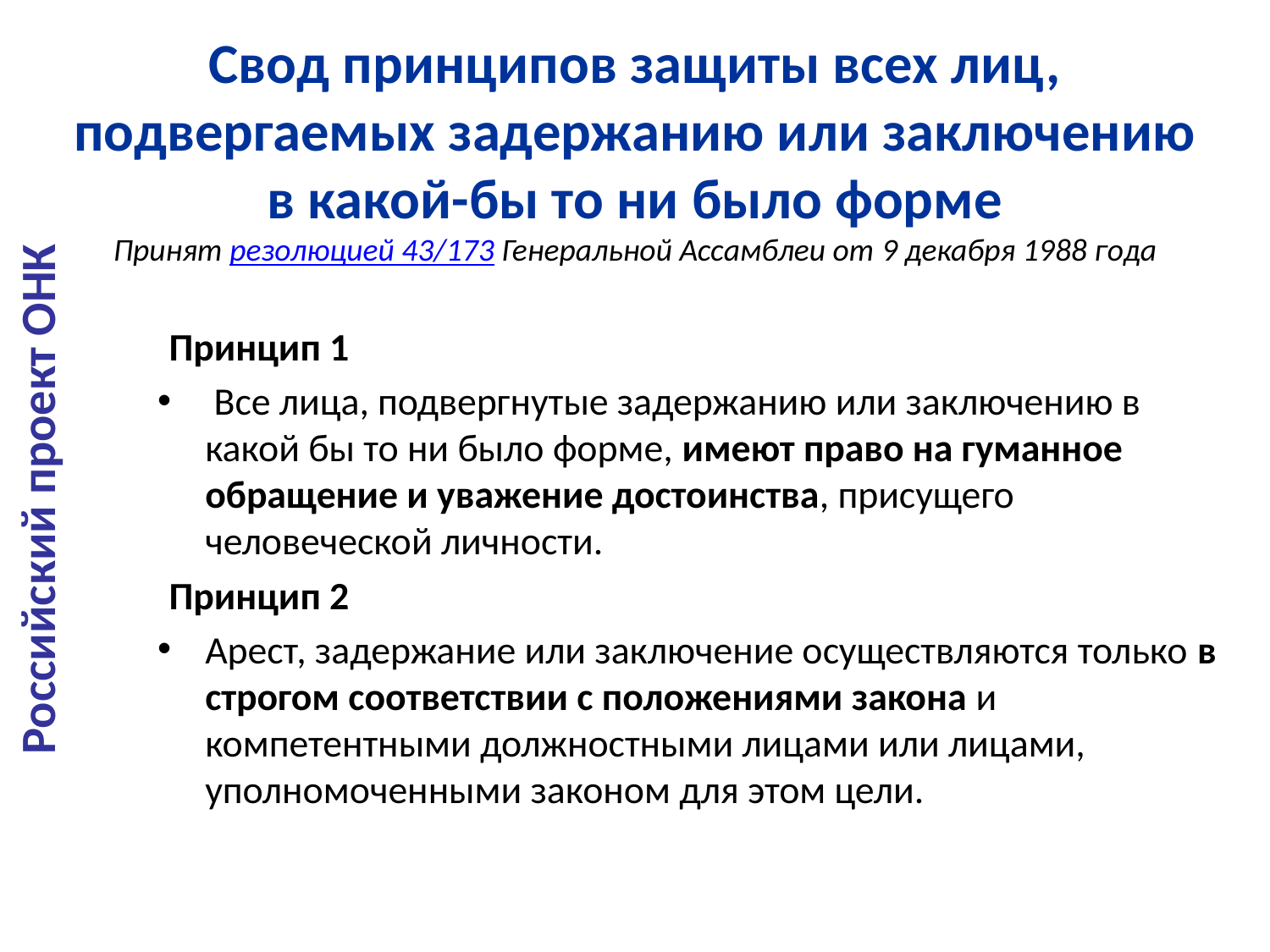

# Свод принципов защиты всех лиц, подвергаемых задержанию или заключению в какой-бы то ни было форме Принят резолюцией 43/173 Генеральной Ассамблеи от 9 декабря 1988 года
Российский проект ОНК
Принцип 1
 Все лица, подвергнутые задержанию или заключению в какой бы то ни было форме, имеют право на гуманное обращение и уважение достоинства, присущего человеческой личности.
Принцип 2
Арест, задержание или заключение осуществляются только в строгом соответствии с положениями закона и компетентными должностными лицами или лицами, уполномоченными законом для этом цели.